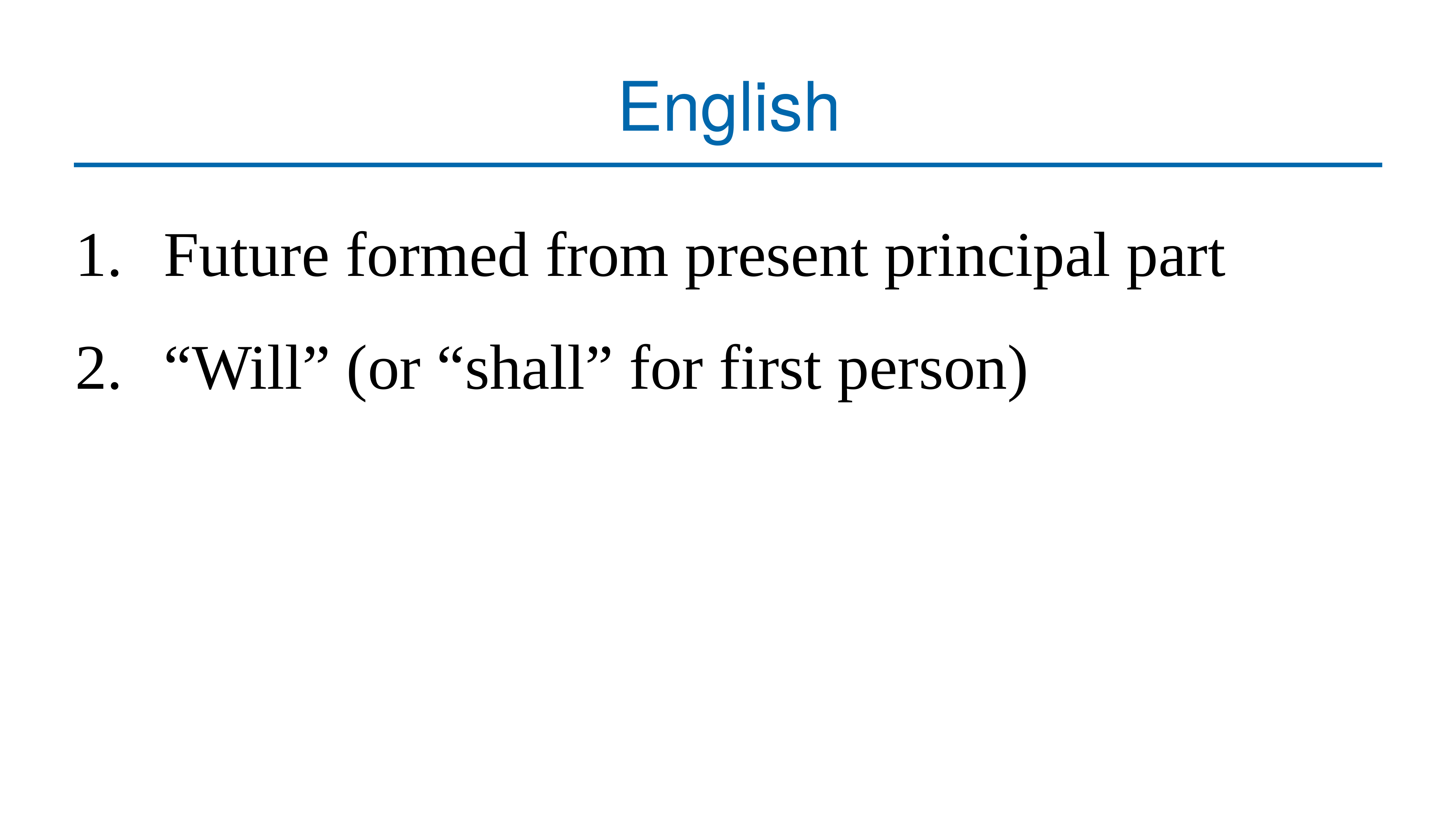

# English
Future formed from present principal part
“Will” (or “shall” for first person)